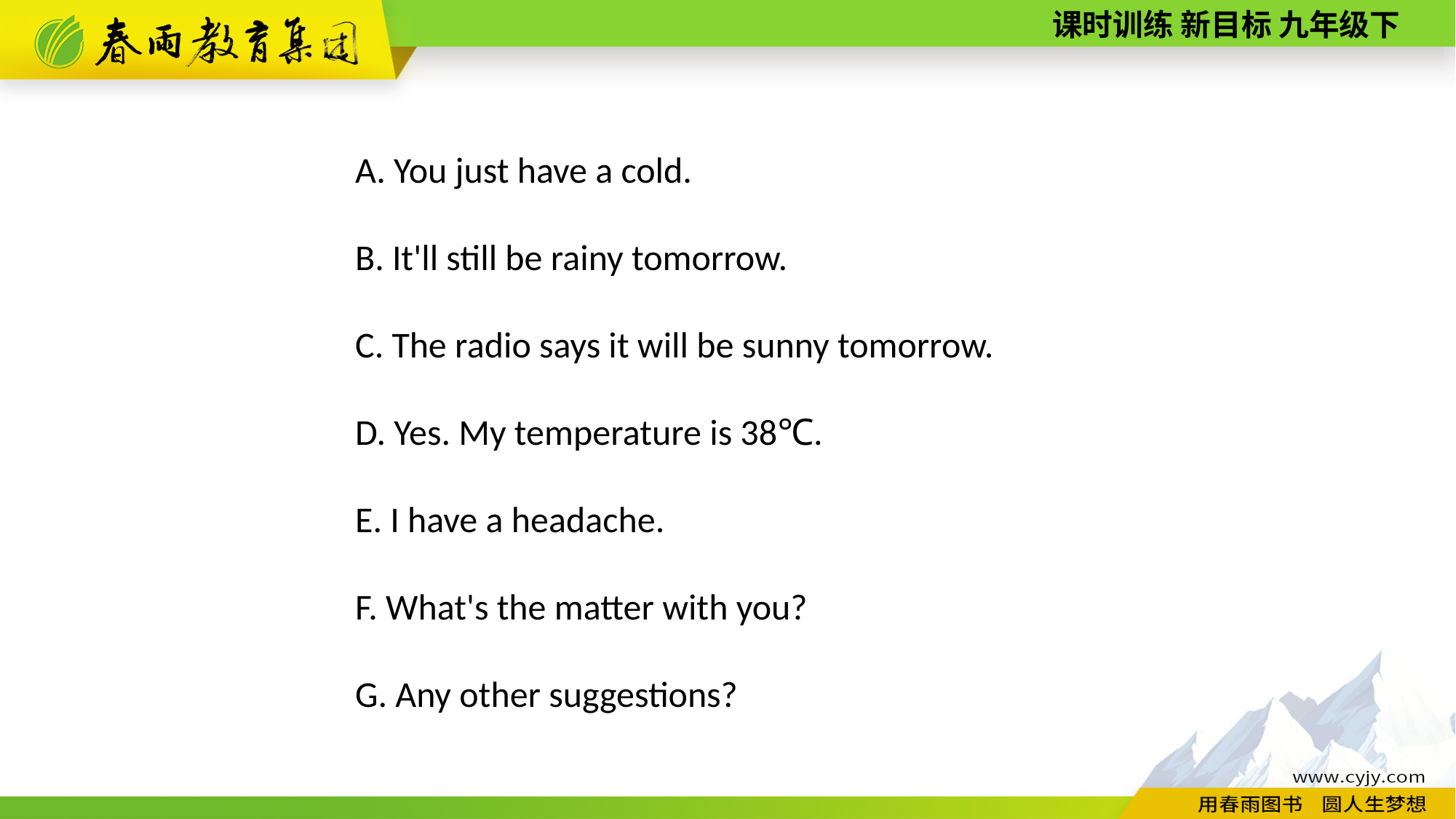

A. You just have a cold.
B. It'll still be rainy tomorrow.
C. The radio says it will be sunny tomorrow.
D. Yes. My temperature is 38℃.
E. I have a headache.
F. What's the matter with you?
G. Any other suggestions?